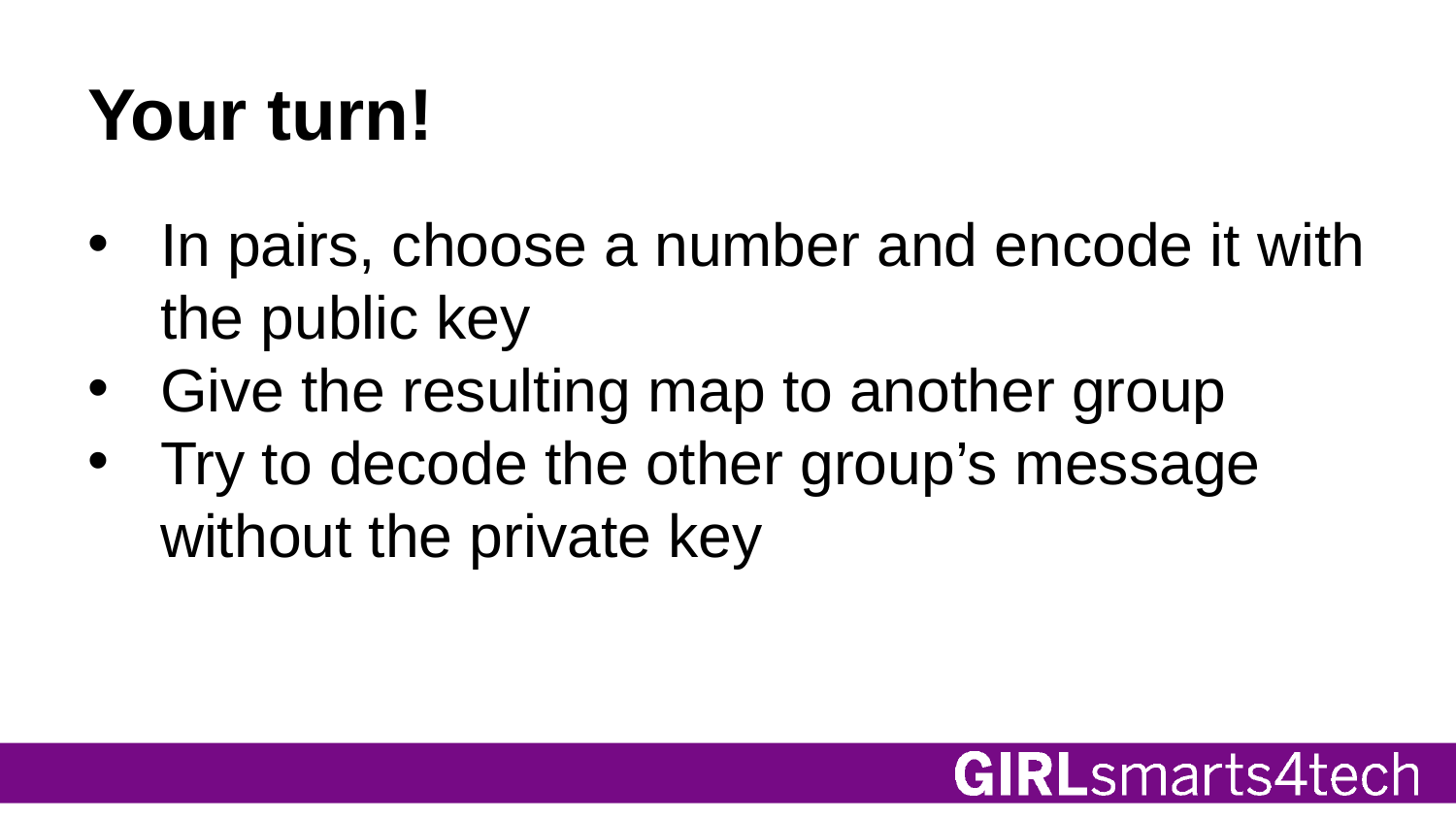

# Your turn!
In pairs, choose a number and encode it with the public key
Give the resulting map to another group
Try to decode the other group’s message without the private key